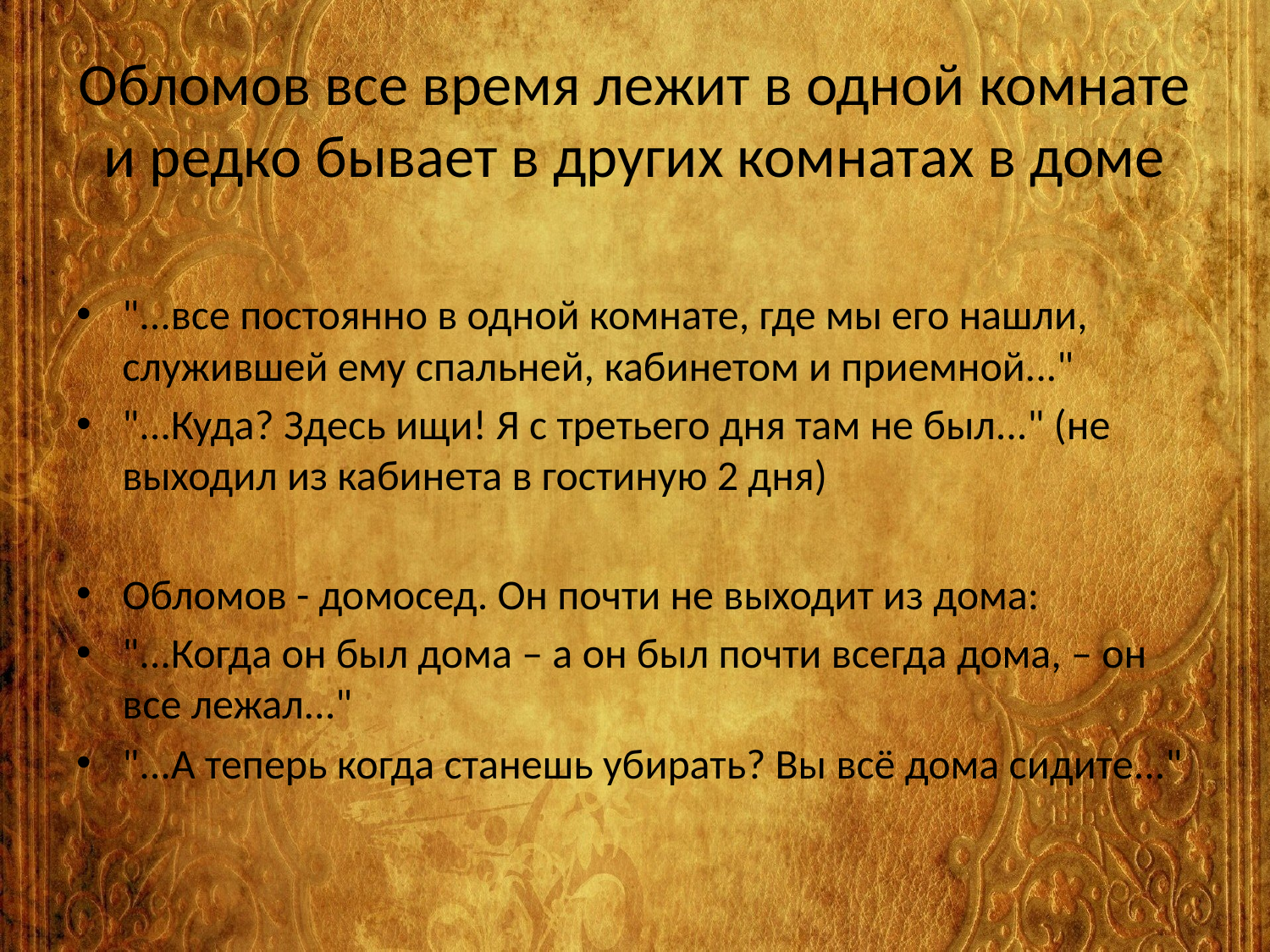

# Обломов все время лежит в одной комнате и редко бывает в других комнатах в доме

"...все постоянно в одной комнате, где мы его нашли, служившей ему спальней, кабинетом и приемной..."
"...Куда? Здесь ищи! Я с третьего дня там не был..." (не выходил из кабинета в гостиную 2 дня)

Обломов - домосед. Он почти не выходит из дома:
"...Когда он был дома – а он был почти всегда дома, – он все лежал..."
"...А теперь когда станешь убирать? Вы всё дома сидите..."